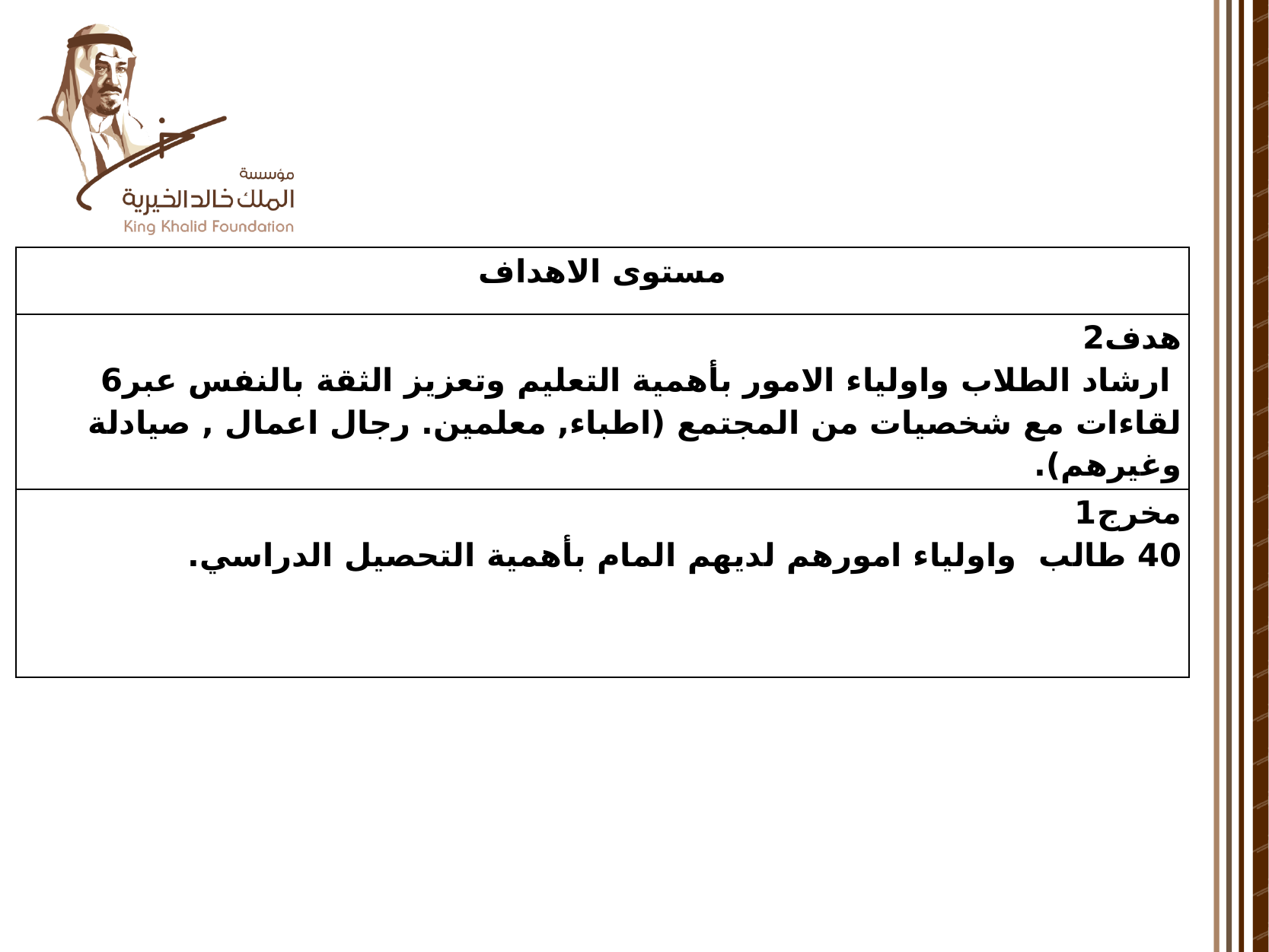

| مستوى الاهداف |
| --- |
| هدف2 ارشاد الطلاب واولياء الامور بأهمية التعليم وتعزيز الثقة بالنفس عبر6 لقاءات مع شخصيات من المجتمع (اطباء, معلمين. رجال اعمال , صيادلة وغيرهم). |
| مخرج1 40 طالب واولياء امورهم لديهم المام بأهمية التحصيل الدراسي. |
اسم المنظمة غير الربحية :
اسم المشروع  :	قراءتي المبكرة
موازنة المشروع :		150,000 الف ريال
تاريخ البدء بالمشروع (بالميلادي): 	1/1/2014								تاريخ انتهاء المشروع:	30/12/2014
غاية المشروع :	(المساهمة في الحد من انخفاض مستوى التحصيل العلمي بين طلاب المرحلة الابتدائية لأبناء الاسر محدودي الدخل مدينة 99999  )